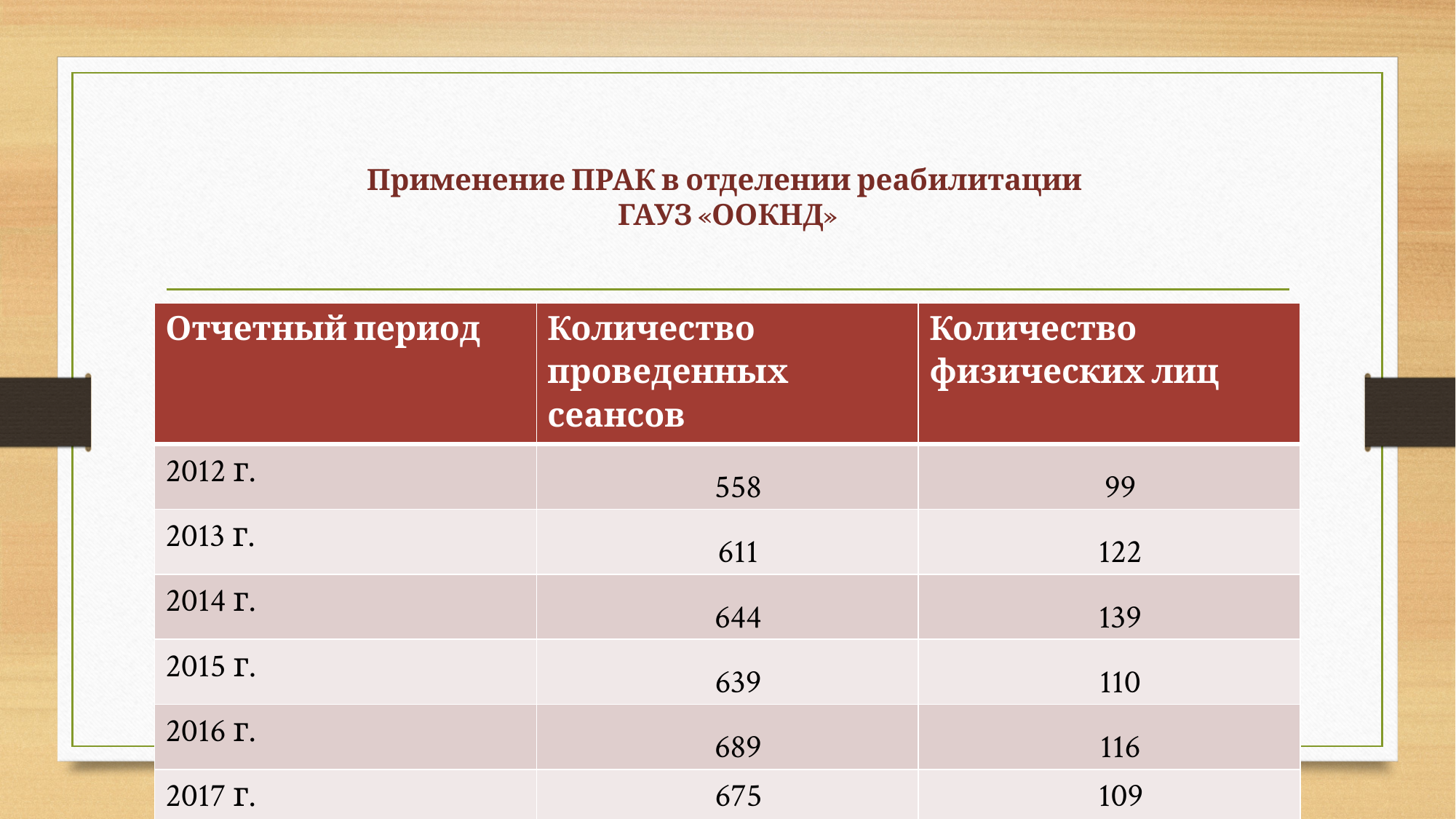

# Применение ПРАК в отделении реабилитации ГАУЗ «ООКНД»
| Отчетный период | Количество проведенных сеансов | Количество физических лиц |
| --- | --- | --- |
| 2012 г. | 558 | 99 |
| 2013 г. | 611 | 122 |
| 2014 г. | 644 | 139 |
| 2015 г. | 639 | 110 |
| 2016 г. | 689 | 116 |
| 2017 г. | 675 | 109 |